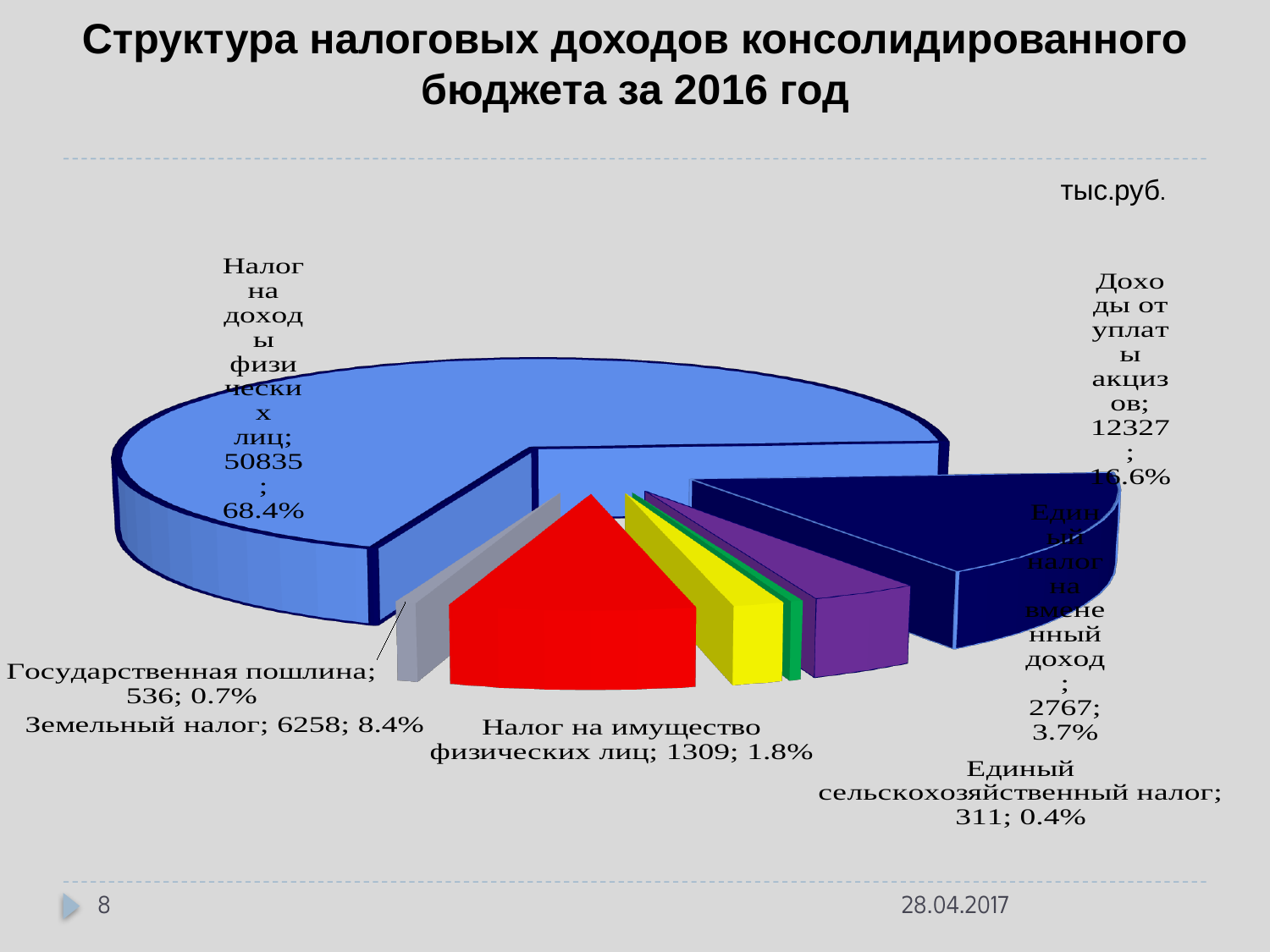

# Структура налоговых доходов консолидированного бюджета за 2016 год

[unsupported chart]

тыс.руб.
8
28.04.2017